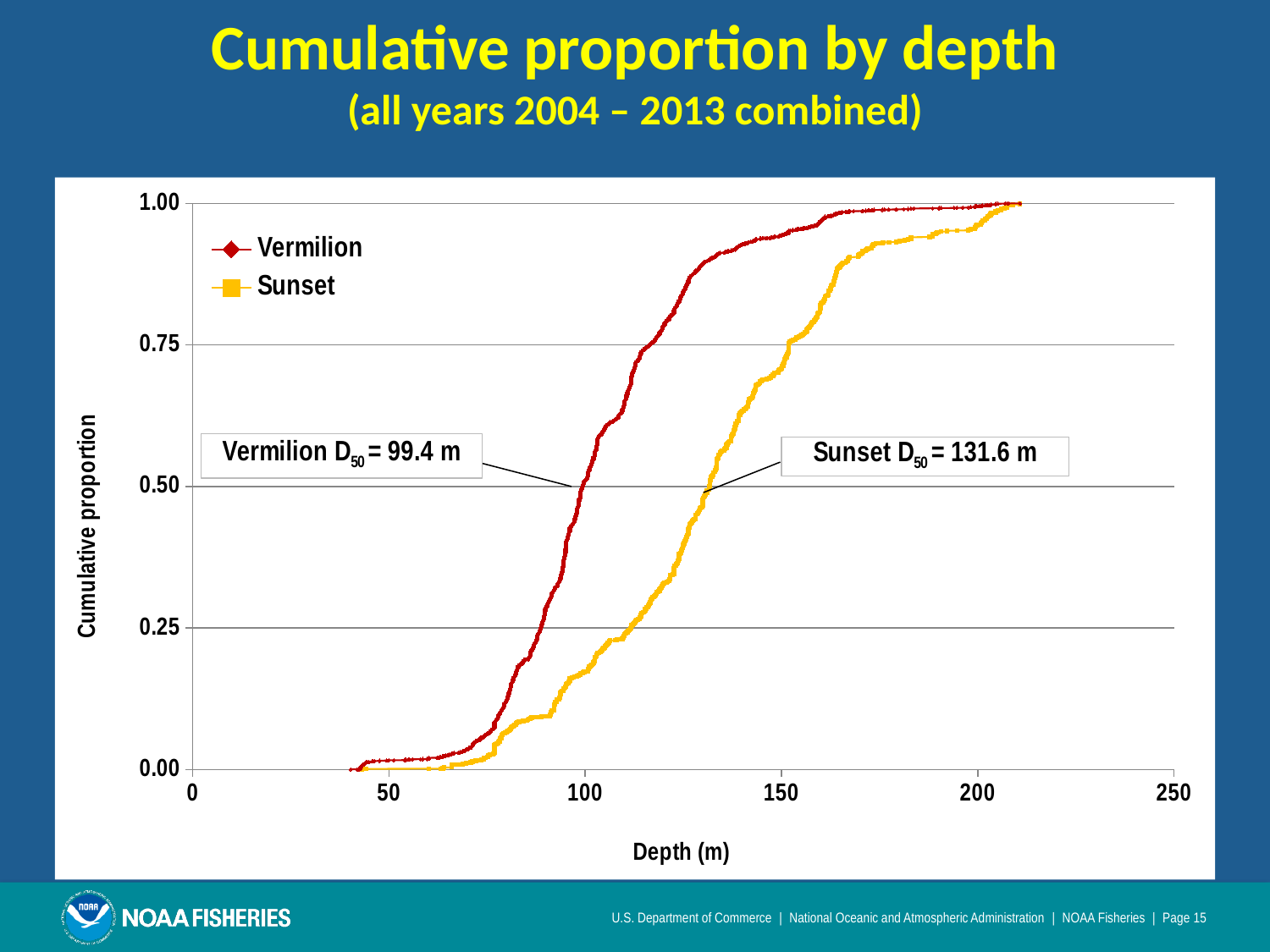

# Cumulative proportion by depth (all years 2004 – 2013 combined)

### Chart

| Category |  |  |
|---|---|---|
U.S. Department of Commerce | National Oceanic and Atmospheric Administration | NOAA Fisheries | Page 15